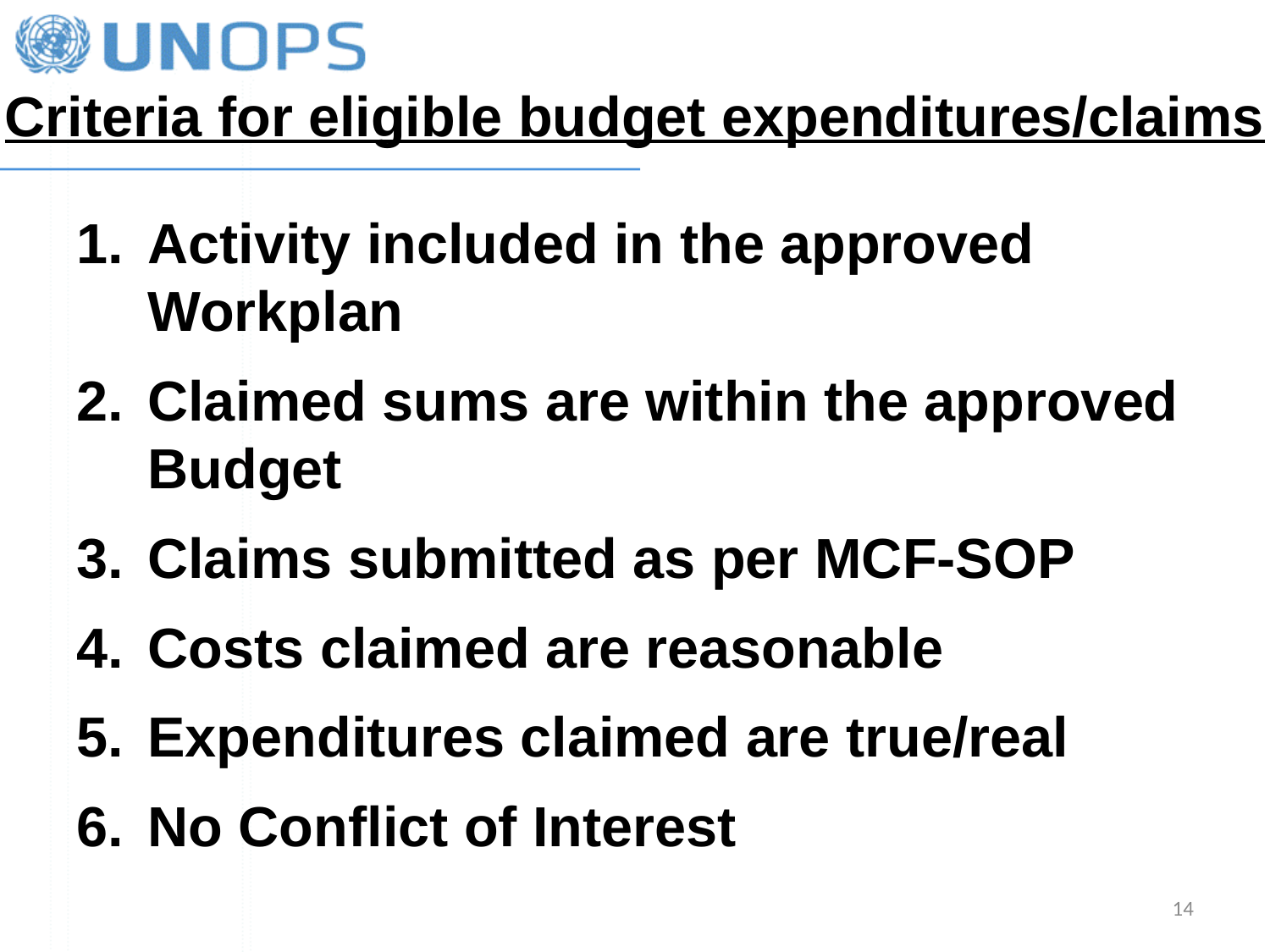

Criteria for eligible budget expenditures/claims
Activity included in the approved Workplan
Claimed sums are within the approved Budget
Claims submitted as per MCF-SOP
Costs claimed are reasonable
Expenditures claimed are true/real
No Conflict of Interest

14